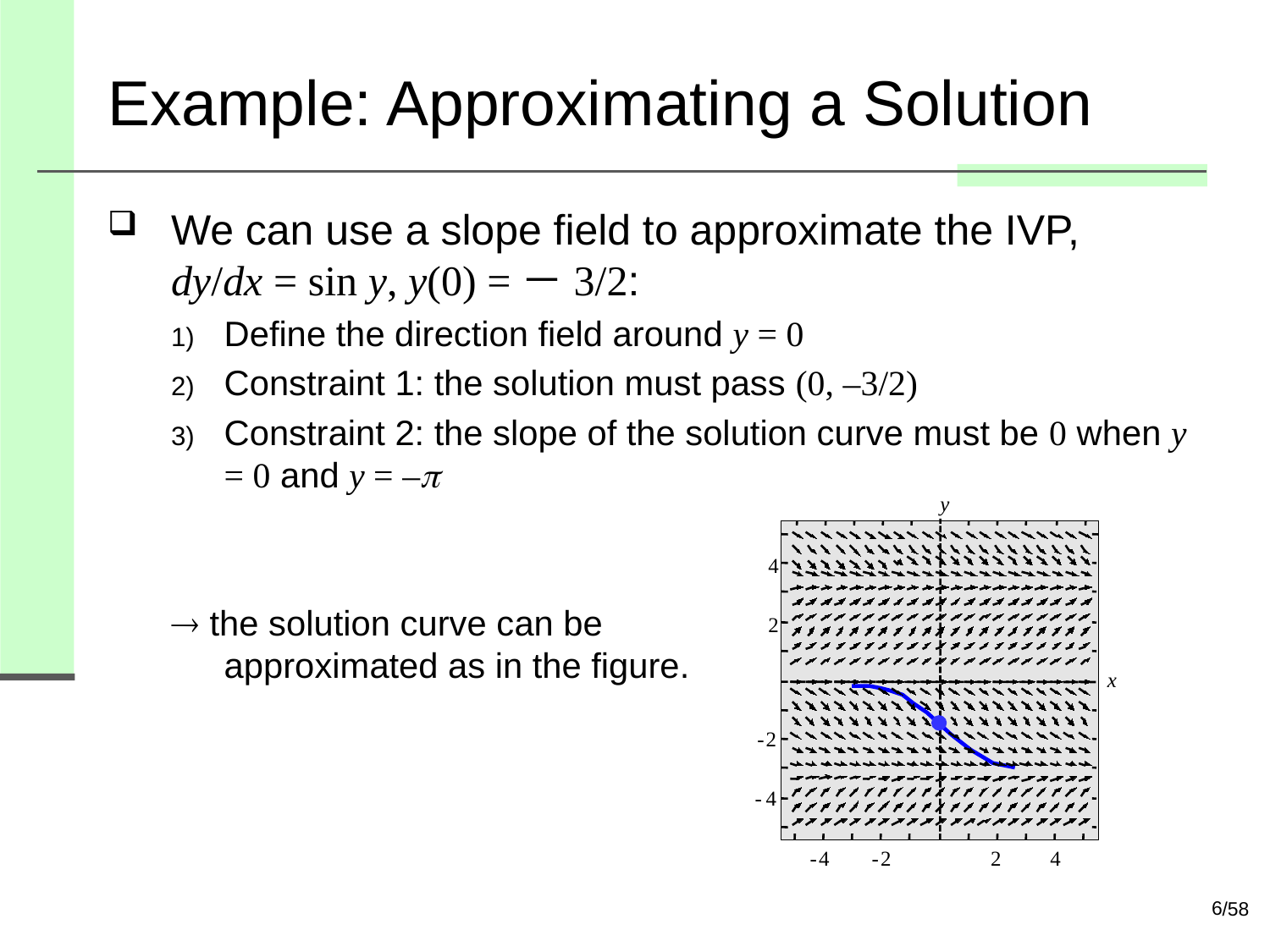

# Example: Approximating a Solution
We can use a slope field to approximate the IVP,
dy/dx = sin y, y(0) =－3/2:
Define the direction field around y = 0
Constraint 1: the solution must pass (0, –3/2)
Constraint 2: the slope of the solution curve must be 0 when y = 0 and y = –π

→ the solution curve can be
approximated as in the figure.

y

4

2

x

-
2

-
4

-
4
-
2
2
4
6